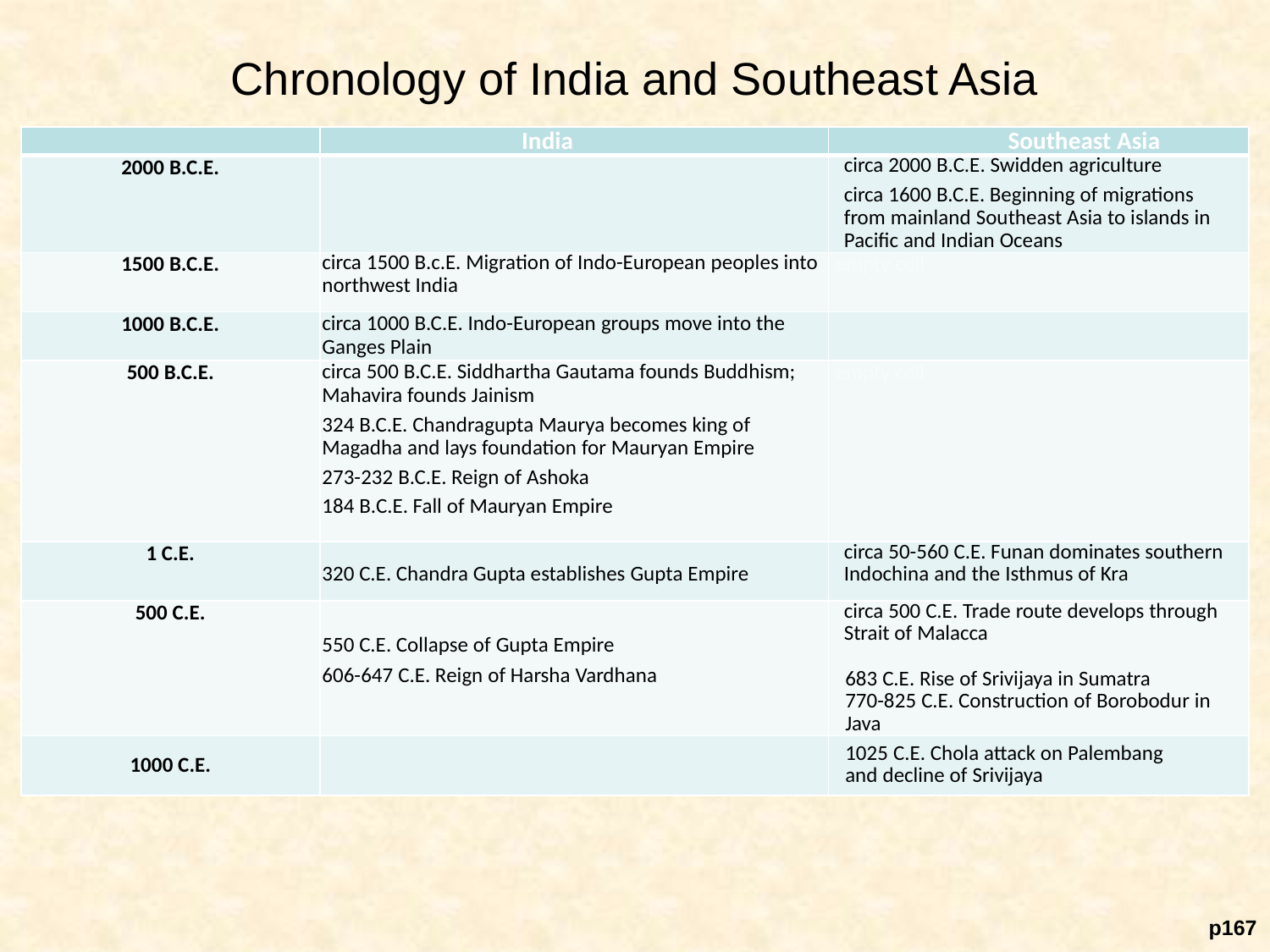

# Chronology of India and Southeast Asia
| Empty cell | India | Southeast Asia |
| --- | --- | --- |
| 2000 B.C.E. | empty cell | circa 2000 b.c.e. Swidden agriculture circa 1600 b.c.e. Beginning of migrations from mainland Southeast Asia to islands in Pacific and Indian Oceans |
| 1500 B.C.E. | circa 1500 b.c.e. Migration of Indo-European peoples into northwest India | empty cell |
| 1000 B.C.E. | circa 1000 b.c.e. Indo-European groups move into the Ganges Plain | empty cell |
| 500 B.C.E. | circa 500 b.c.e. Siddhartha Gautama founds Buddhism; Mahavira founds Jainism 324 b.C.e. Chandragupta Maurya becomes king of Magadha and lays foundation for Mauryan Empire 273-232 b.c.e. Reign of Ashoka 184 b.c.e. Fall of Mauryan Empire | empty cell |
| 1 C.E. | 320 c.e. Chandra Gupta establishes Gupta Empire | circa 50-560 c.e. Funan dominates southern Indochina and the Isthmus of Kra |
| 500 C.E. | 550 c.e. Collapse of Gupta Empire 606-647 c.e. Reign of Harsha Vardhana | circa 500 c.e. Trade route develops through Strait of Malacca 683 c.e. Rise of Srivijaya in Sumatra 770-825 c.e. Construction of Borobodur in Java |
| 1000 C.E. | empty cell | 1025 c.e. Chola attack on Palembang and decline of Srivijaya |
 p167